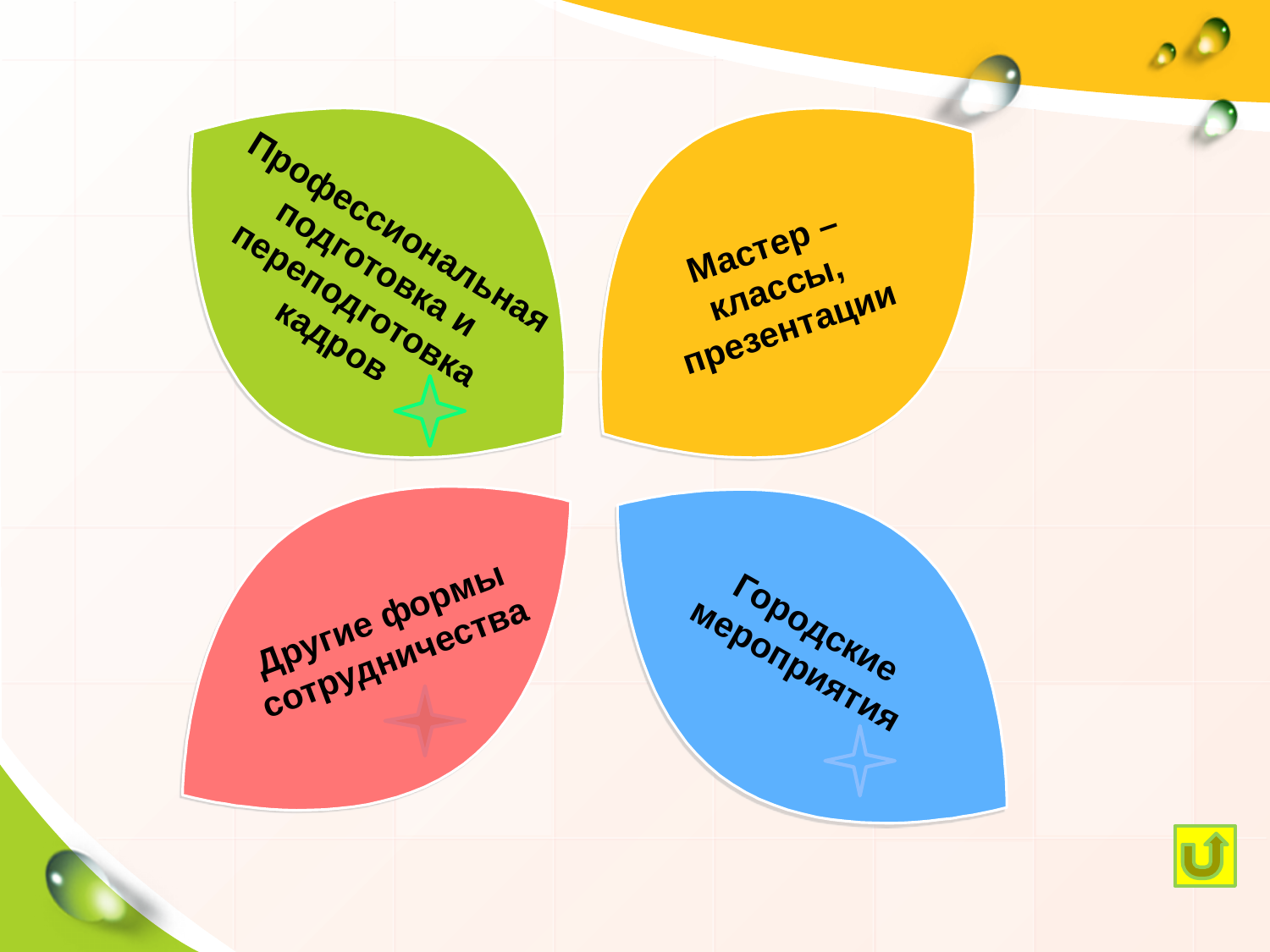

Профессиональная подготовка и переподготовка кадров
Мастер –классы, презентации

Другие формы сотрудничества
Городские мероприятия